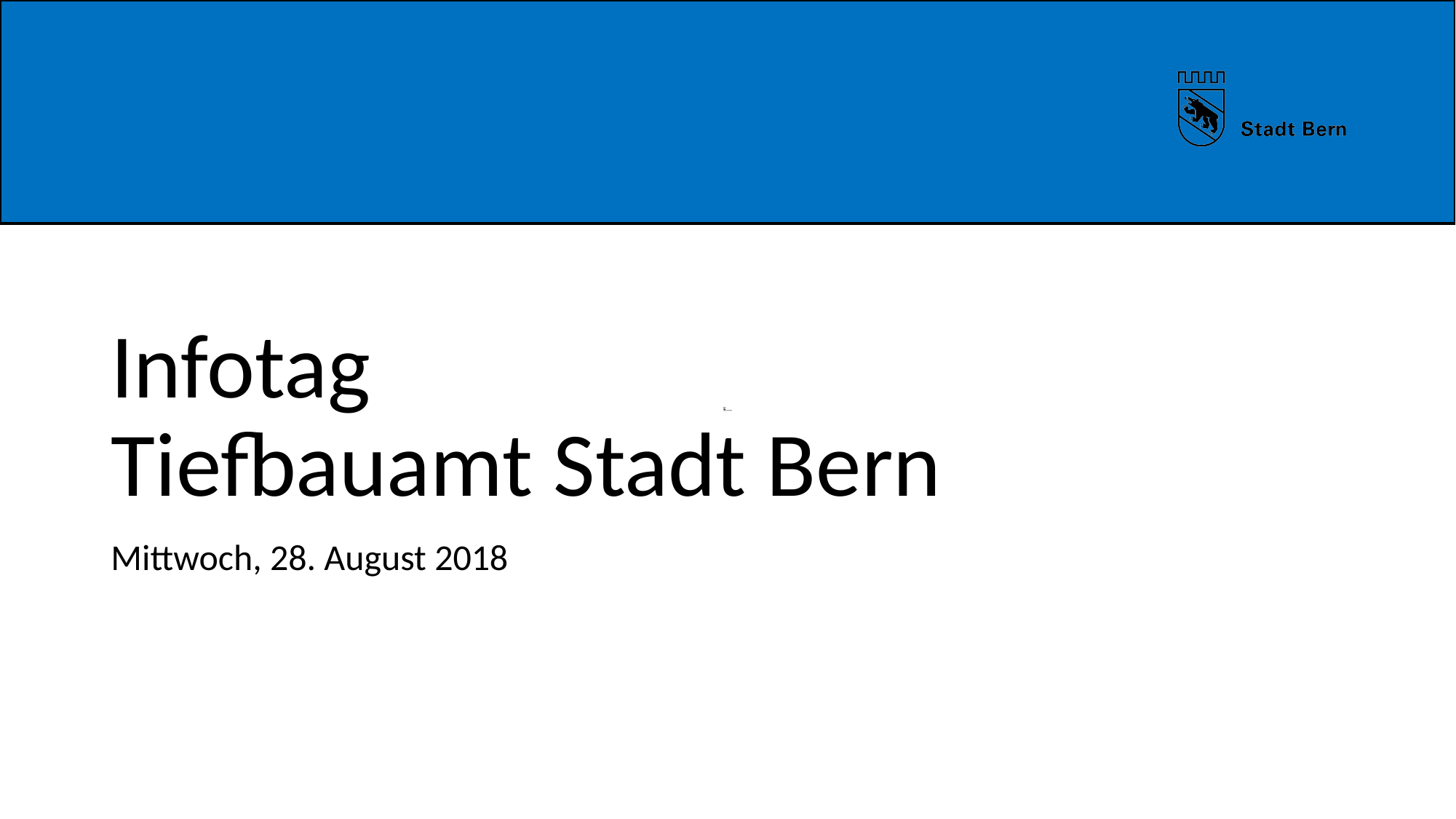

# Infotag Tiefbauamt Stadt Bern
Mittwoch, 28. August 2018